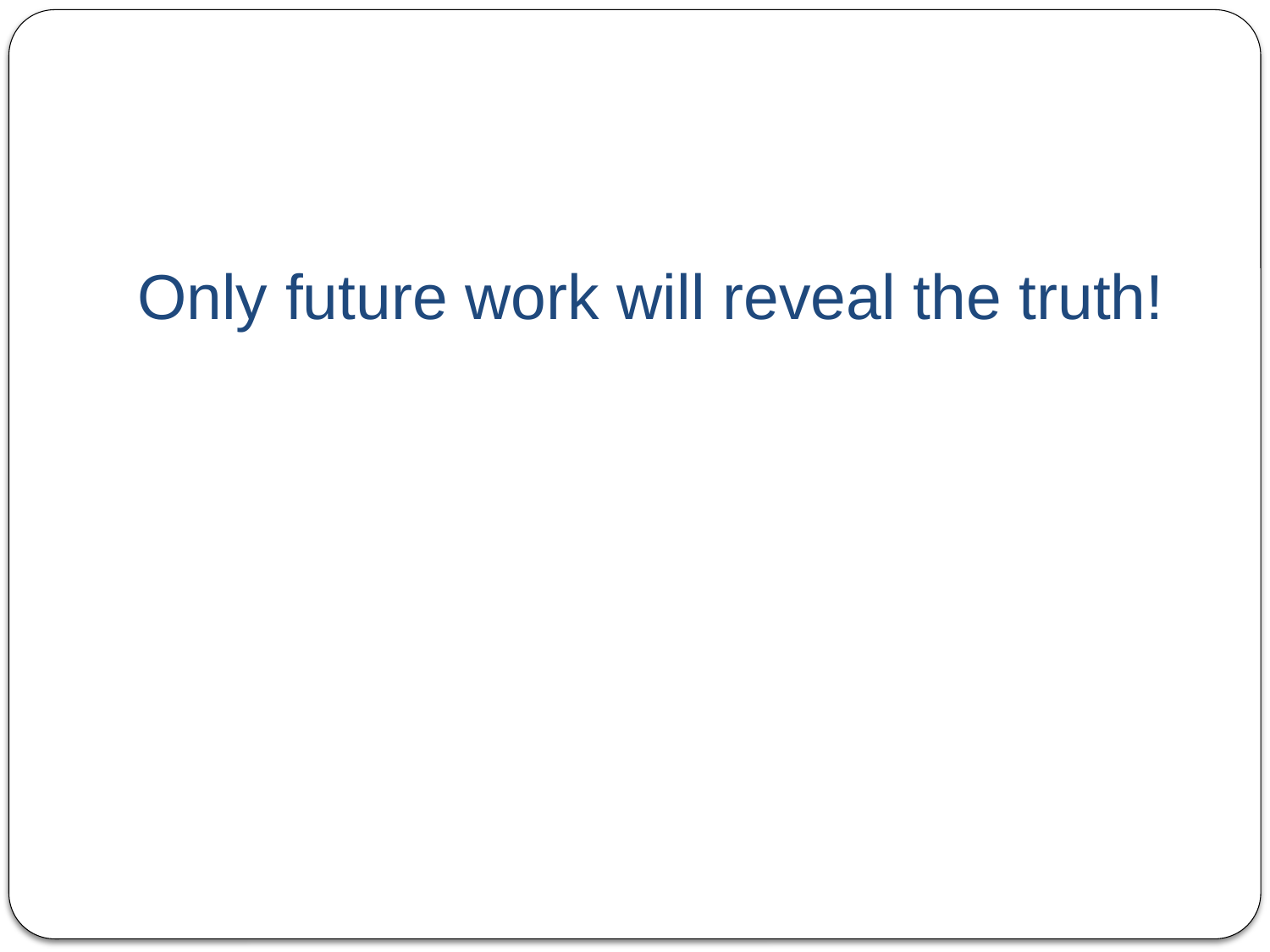

# Only future work will reveal the truth!